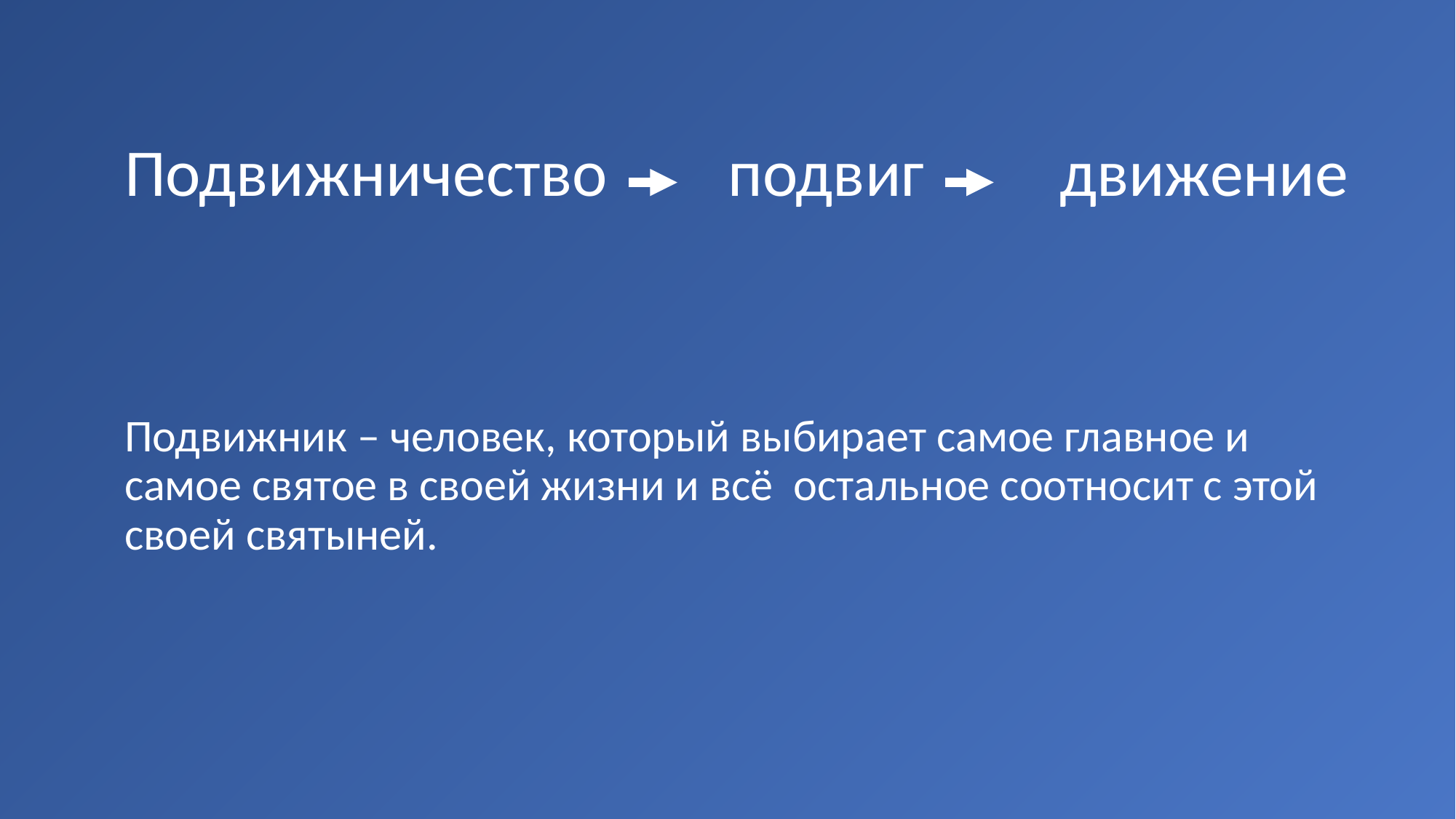

# Подвижничество        подвиг         движение
Подвижник – человек, который выбирает самое главное и самое святое в своей жизни и всё  остальное соотносит с этой своей святыней.